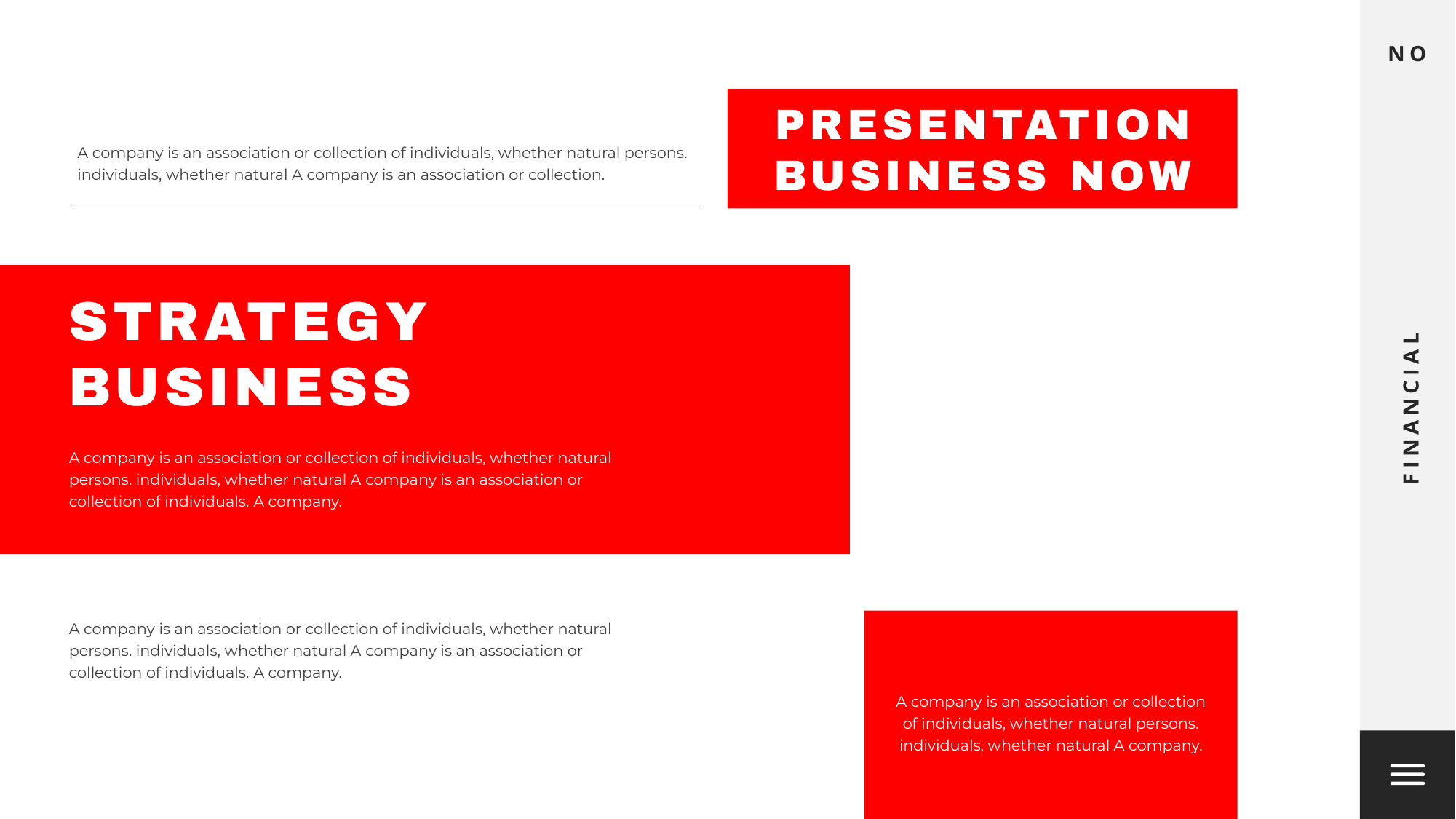

NO
FINANCIAL

PRESENTATION
BUSINESS NOW
A company is an association or collection of individuals, whether natural persons. individuals, whether natural A company is an association or collection.

STRATEGY
BUSINESS
A company is an association or collection of individuals, whether natural persons. individuals, whether natural A company is an association or collection of individuals. A company.
A company is an association or collection of individuals, whether natural persons. individuals, whether natural A company is an association or collection of individuals. A company.

A company is an association or collection of individuals, whether natural persons. individuals, whether natural A company.